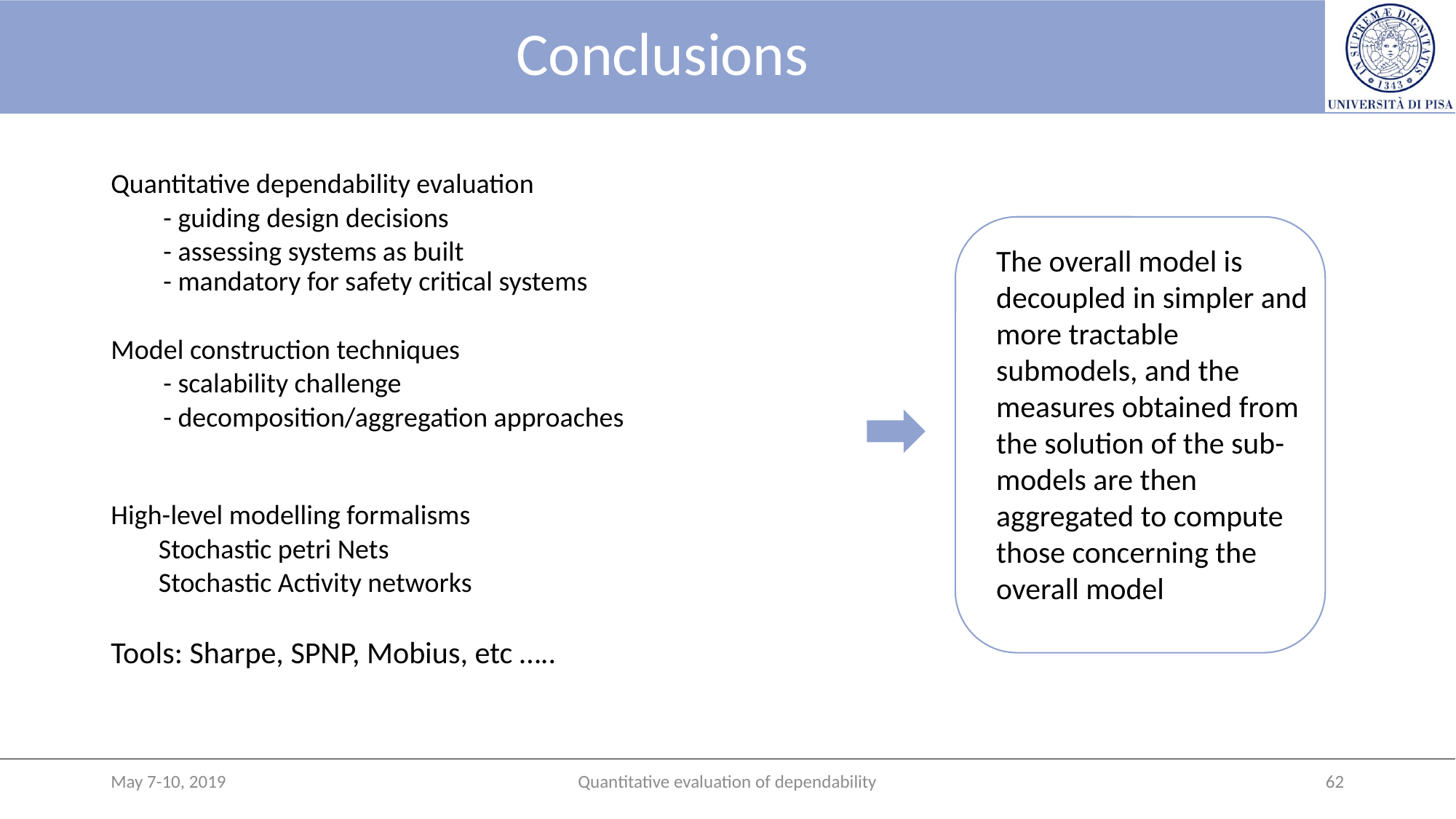

# Conclusions
Quantitative dependability evaluation
	- guiding design decisions
	- assessing systems as built
	- mandatory for safety critical systems

Model construction techniques
	- scalability challenge
	- decomposition/aggregation approaches

High-level modelling formalisms
		Stochastic petri Nets
		Stochastic Activity networks

Tools: Sharpe, SPNP, Mobius, etc …..

The overall model is decoupled in simpler and more tractable submodels, and the measures obtained from the solution of the sub-models are then aggregated to compute those concerning the overall model

May 7-10, 2019
Quantitative evaluation of dependability
62